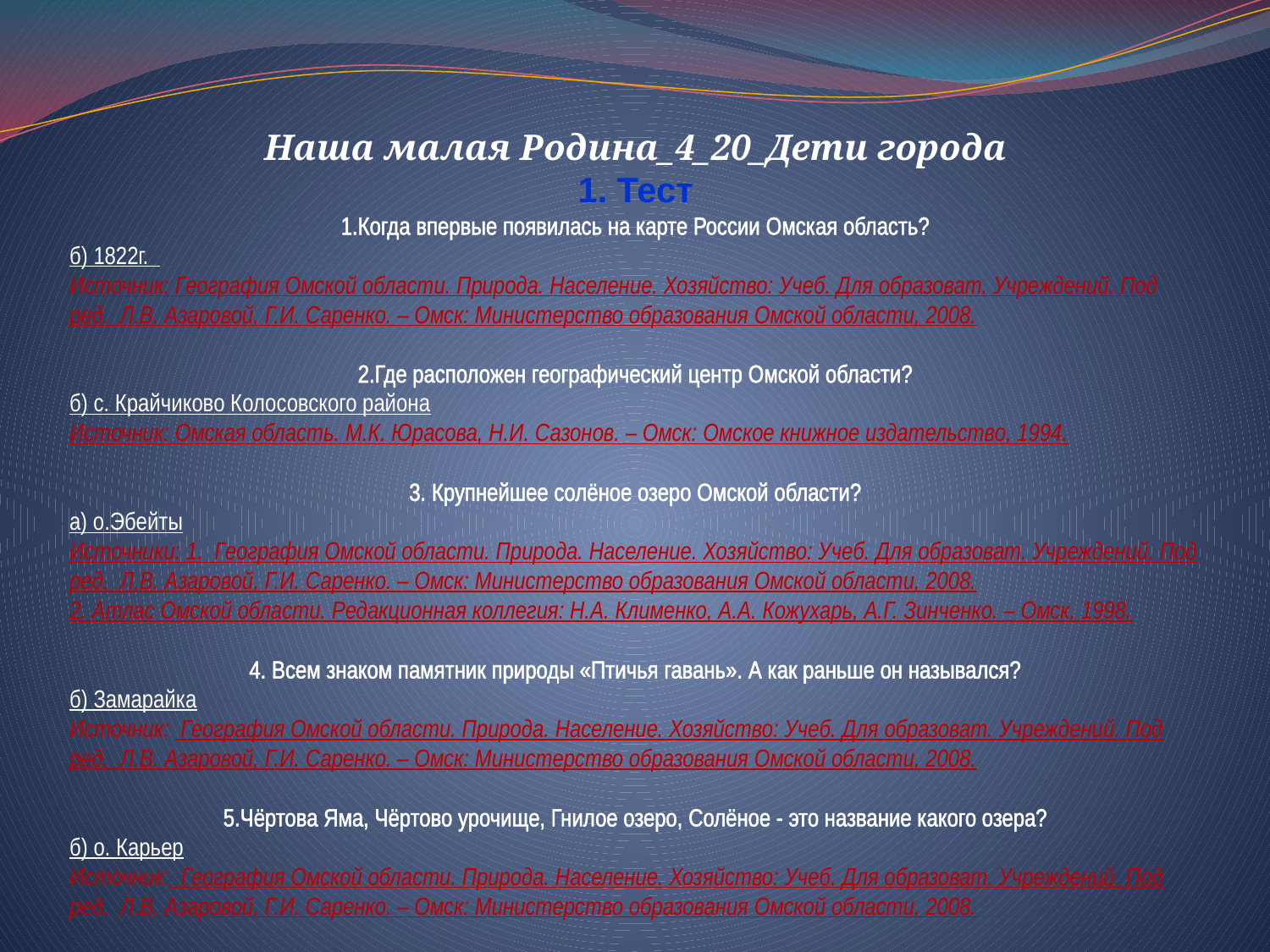

Наша малая Родина_4_20_Дети города
1. Тест
1.Когда впервые появилась на карте России Омская область?
б) 1822г.
Источник: География Омской области. Природа. Население. Хозяйство: Учеб. Для образоват. Учреждений. Под ред.  Л.В. Азаровой, Г.И. Саренко. – Омск: Министерство образования Омской области, 2008.

2.Где расположен географический центр Омской области?
б) с. Крайчиково Колосовского района
Источник: Омская область. М.К. Юрасова, Н.И. Сазонов. – Омск: Омское книжное издательство, 1994.

3. Крупнейшее солёное озеро Омской области?
а) о.Эбейты
Источники: 1.  География Омской области. Природа. Население. Хозяйство: Учеб. Для образоват. Учреждений. Под ред.  Л.В. Азаровой, Г.И. Саренко. – Омск: Министерство образования Омской области, 2008.
2. Атлас Омской области. Редакционная коллегия: Н.А. Клименко, А.А. Кожухарь, А.Г. Зинченко. – Омск, 1998.

4. Всем знаком памятник природы «Птичья гавань». А как раньше он назывался?
б) Замарайка
Источник:  География Омской области. Природа. Население. Хозяйство: Учеб. Для образоват. Учреждений. Под ред.  Л.В. Азаровой, Г.И. Саренко. – Омск: Министерство образования Омской области, 2008.

5.Чёртова Яма, Чёртово урочище, Гнилое озеро, Солёное - это название какого озера?
б) о. Карьер
Источник:  География Омской области. Природа. Население. Хозяйство: Учеб. Для образоват. Учреждений. Под ред.  Л.В. Азаровой, Г.И. Саренко. – Омск: Министерство образования Омской области, 2008.